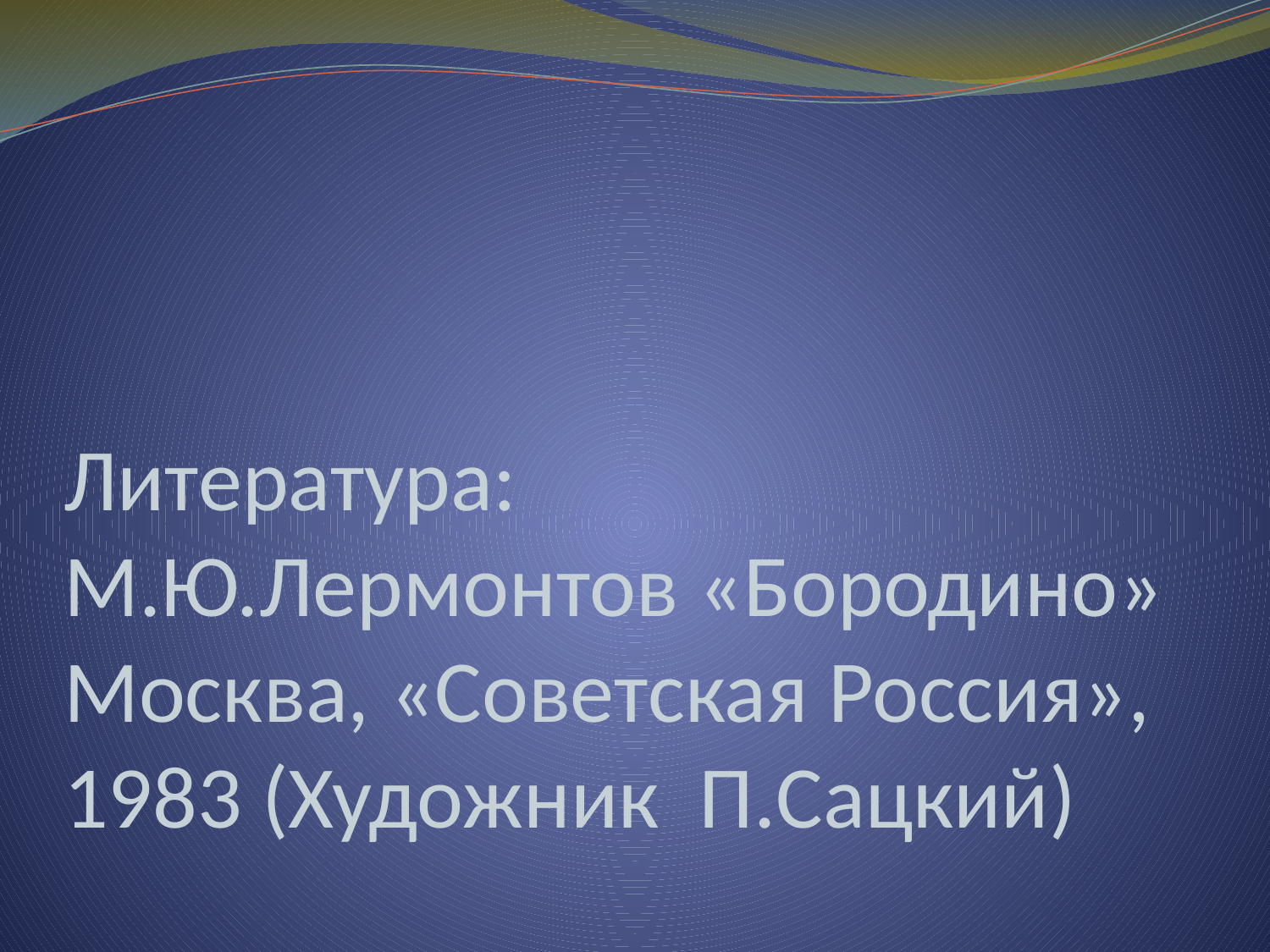

# Литература: М.Ю.Лермонтов «Бородино» Москва, «Советская Россия», 1983 (Художник  П.Сацкий)